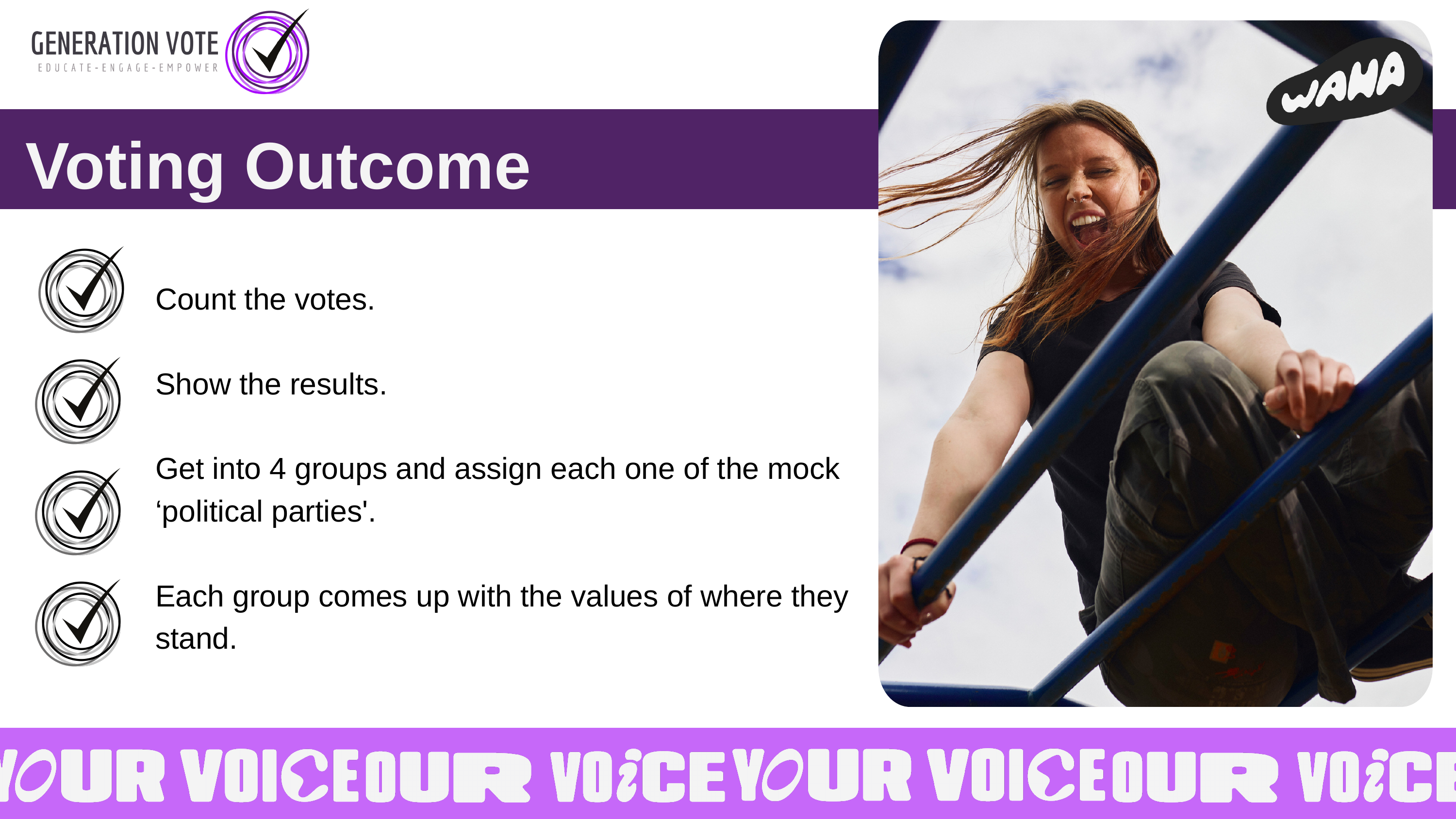

Voting Outcome

Count the votes.

Show the results.

Get into 4 groups and assign each one of the mock ‘political parties'.

Each group comes up with the values of where they stand.